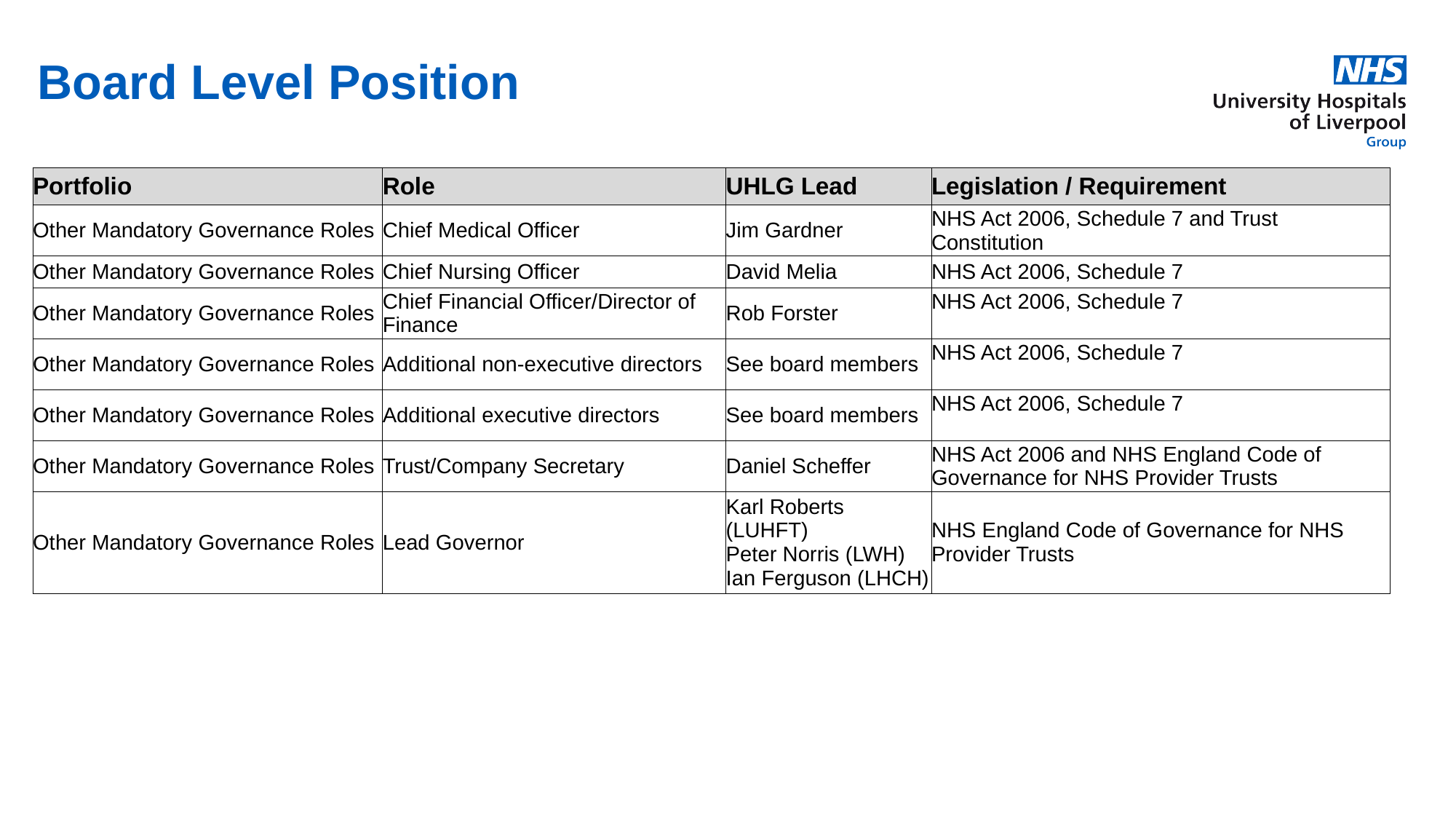

Board Level Position
| Portfolio | Role | UHLG Lead | Legislation / Requirement |
| --- | --- | --- | --- |
| Other Mandatory Governance Roles | Chief Medical Officer | Jim Gardner | NHS Act 2006, Schedule 7 and Trust Constitution |
| Other Mandatory Governance Roles | Chief Nursing Officer | David Melia | NHS Act 2006, Schedule 7 |
| Other Mandatory Governance Roles | Chief Financial Officer/Director of Finance | Rob Forster | NHS Act 2006, Schedule 7 |
| Other Mandatory Governance Roles | Additional non-executive directors | See board members | NHS Act 2006, Schedule 7 |
| Other Mandatory Governance Roles | Additional executive directors | See board members | NHS Act 2006, Schedule 7 |
| Other Mandatory Governance Roles | Trust/Company Secretary | Daniel Scheffer | NHS Act 2006 and NHS England Code of Governance for NHS Provider Trusts |
| Other Mandatory Governance Roles | Lead Governor | Karl Roberts (LUHFT) Peter Norris (LWH) Ian Ferguson (LHCH) | NHS England Code of Governance for NHS Provider Trusts |